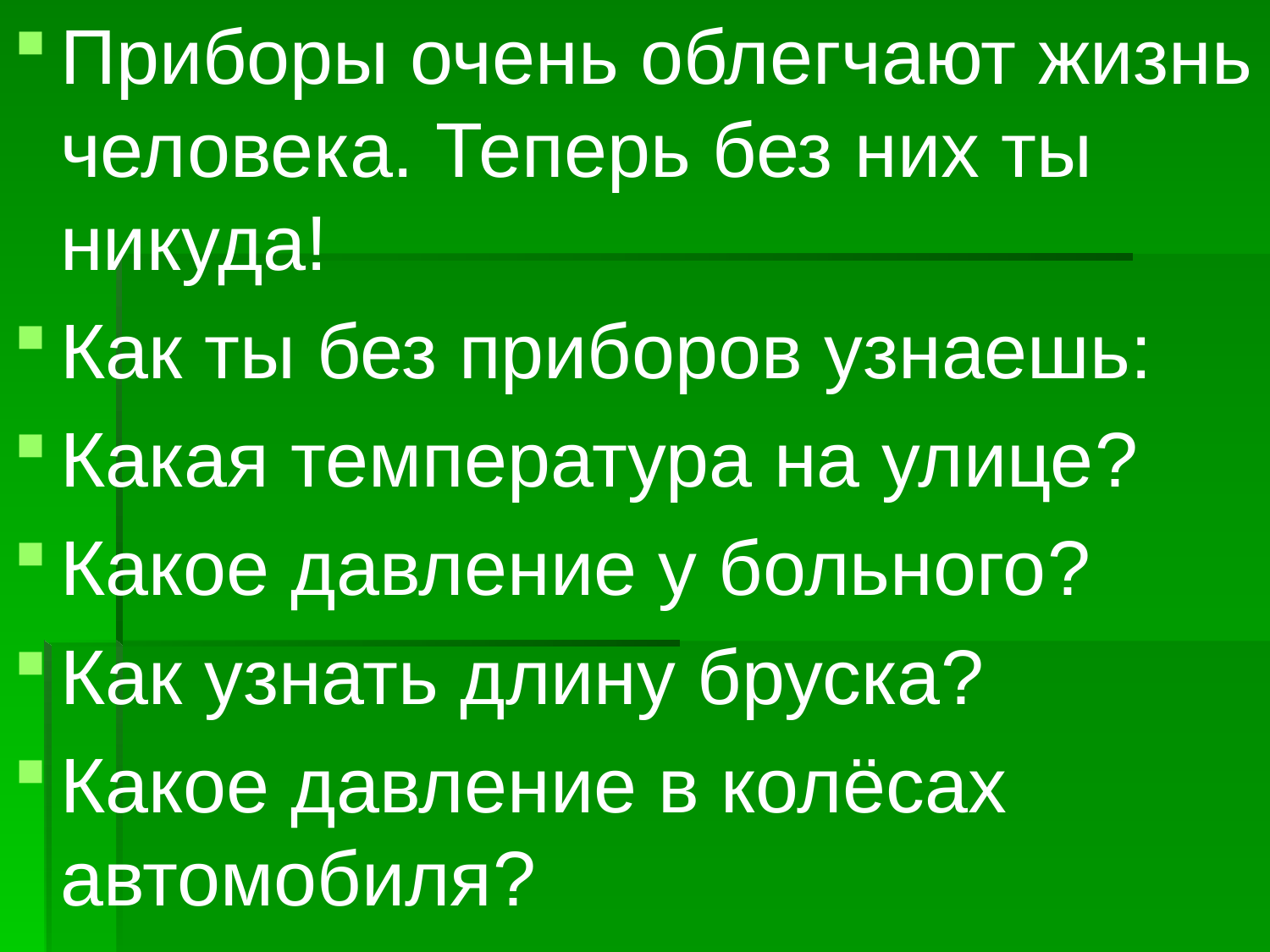

Приборы очень облегчают жизнь человека. Теперь без них ты никуда!
Как ты без приборов узнаешь:
Какая температура на улице?
Какое давление у больного?
Как узнать длину бруска?
Какое давление в колёсах автомобиля?

#